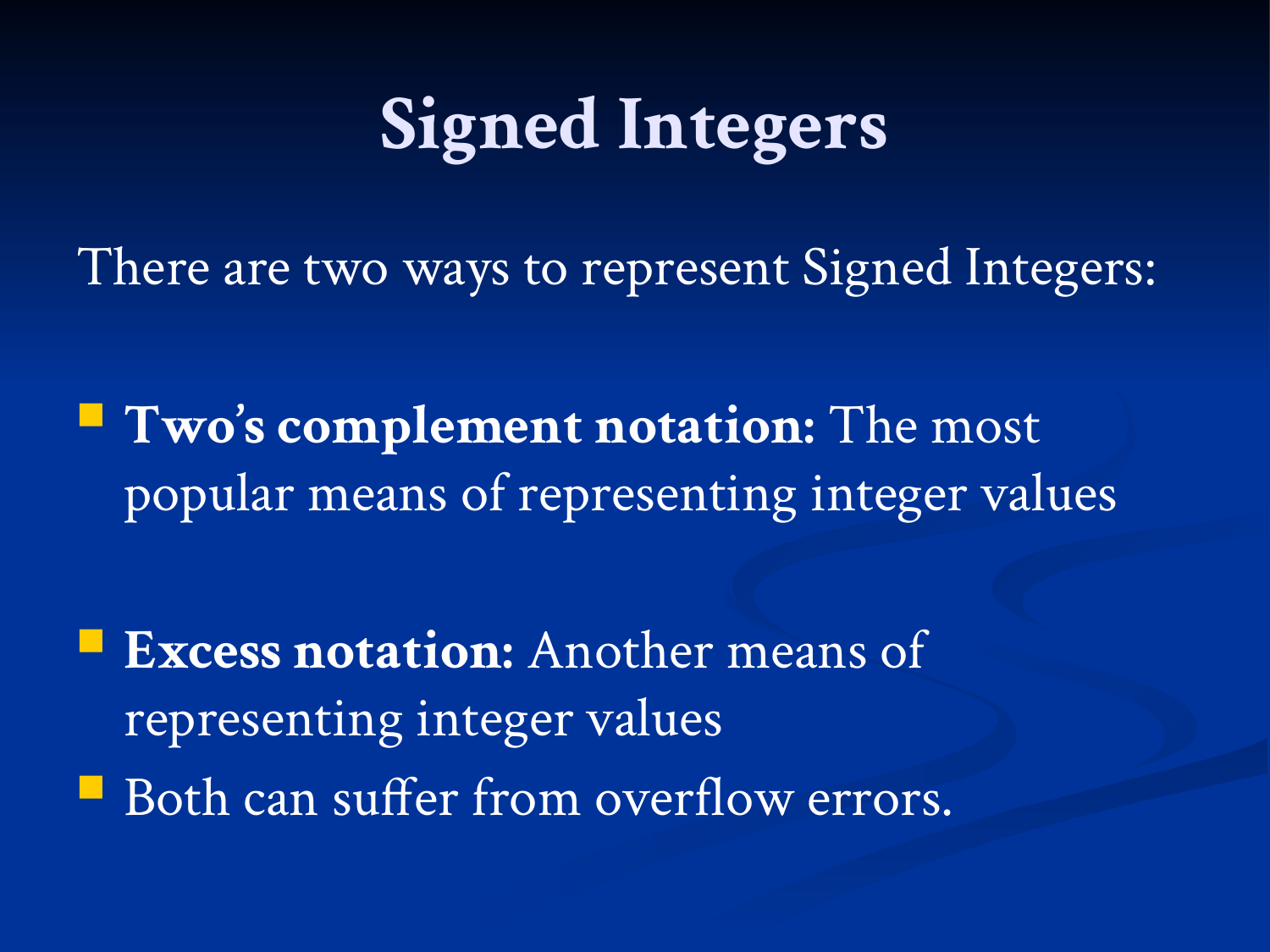

# Signed Integers
There are two ways to represent Signed Integers:

Two’s complement notation: The most popular means of representing integer values

Excess notation: Another means of representing integer values
Both can suffer from overflow errors.